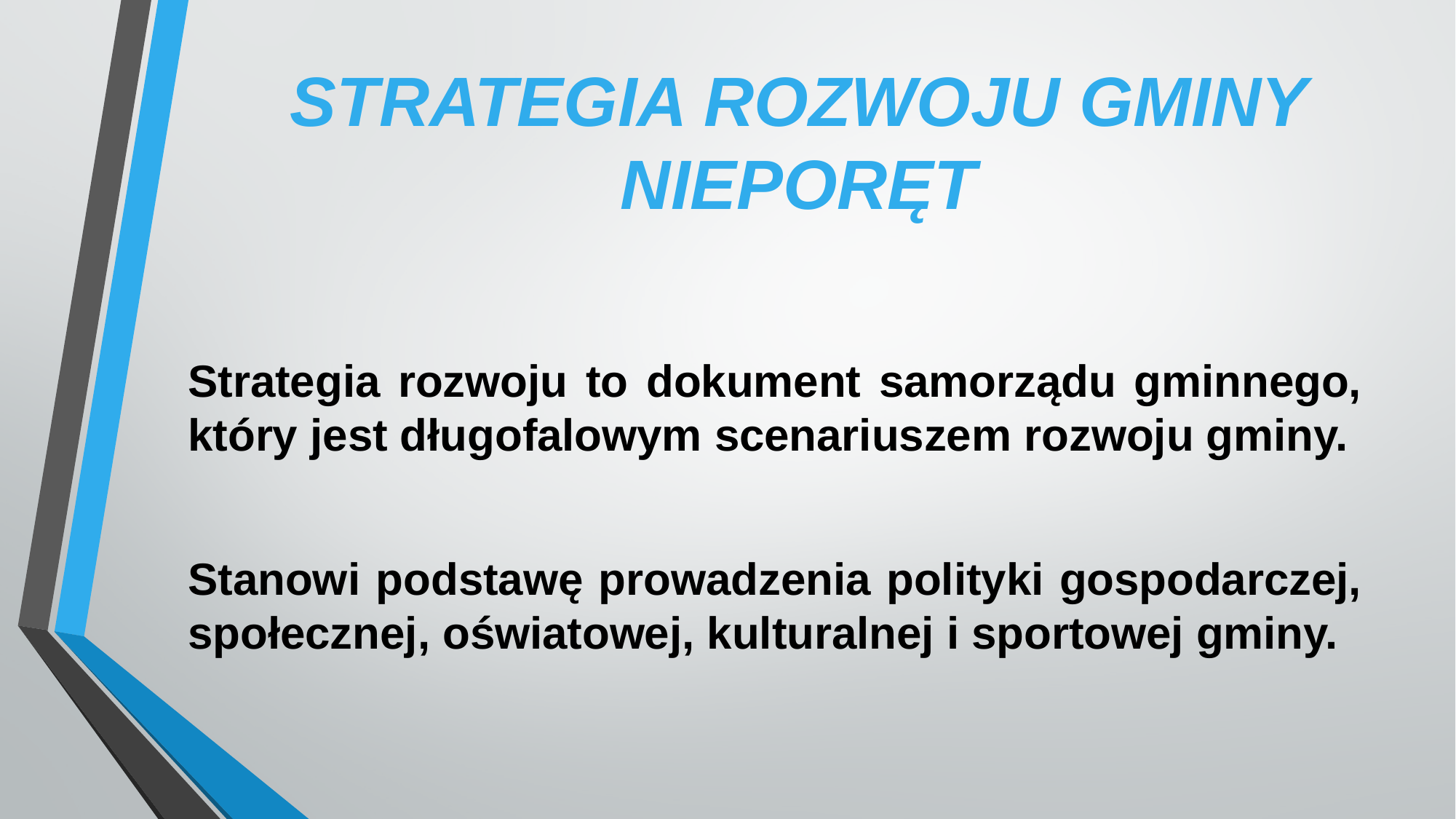

# Strategia rozwoju gminy Nieporęt
Strategia rozwoju to dokument samorządu gminnego, który jest długofalowym scenariuszem rozwoju gminy.

Stanowi podstawę prowadzenia polityki gospodarczej, społecznej, oświatowej, kulturalnej i sportowej gminy.